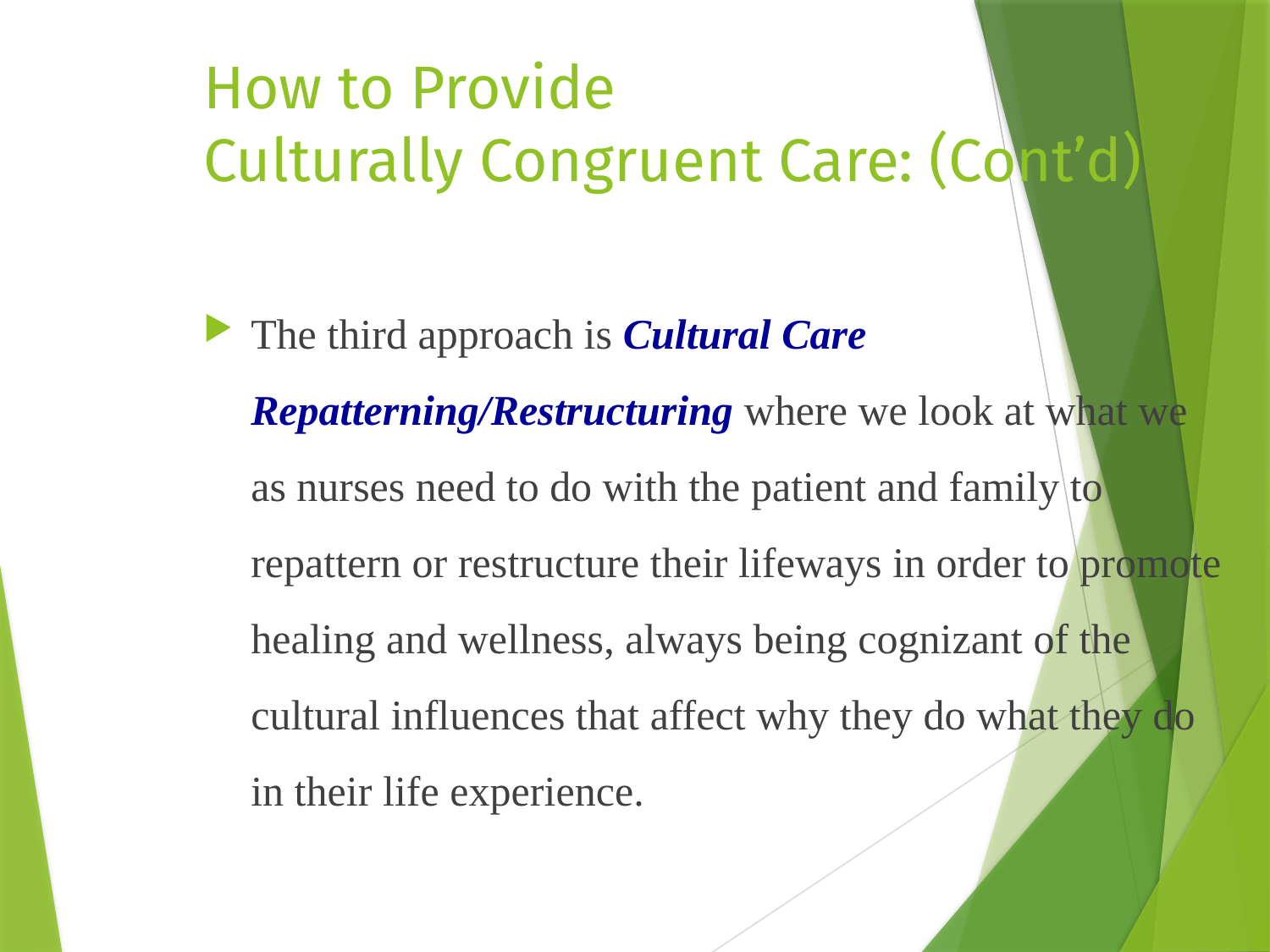

# How to Provide Culturally Congruent Care: (Cont’d)
The third approach is Cultural Care Repatterning/Restructuring where we look at what we as nurses need to do with the patient and family to repattern or restructure their lifeways in order to promote healing and wellness, always being cognizant of the cultural influences that affect why they do what they do in their life experience.